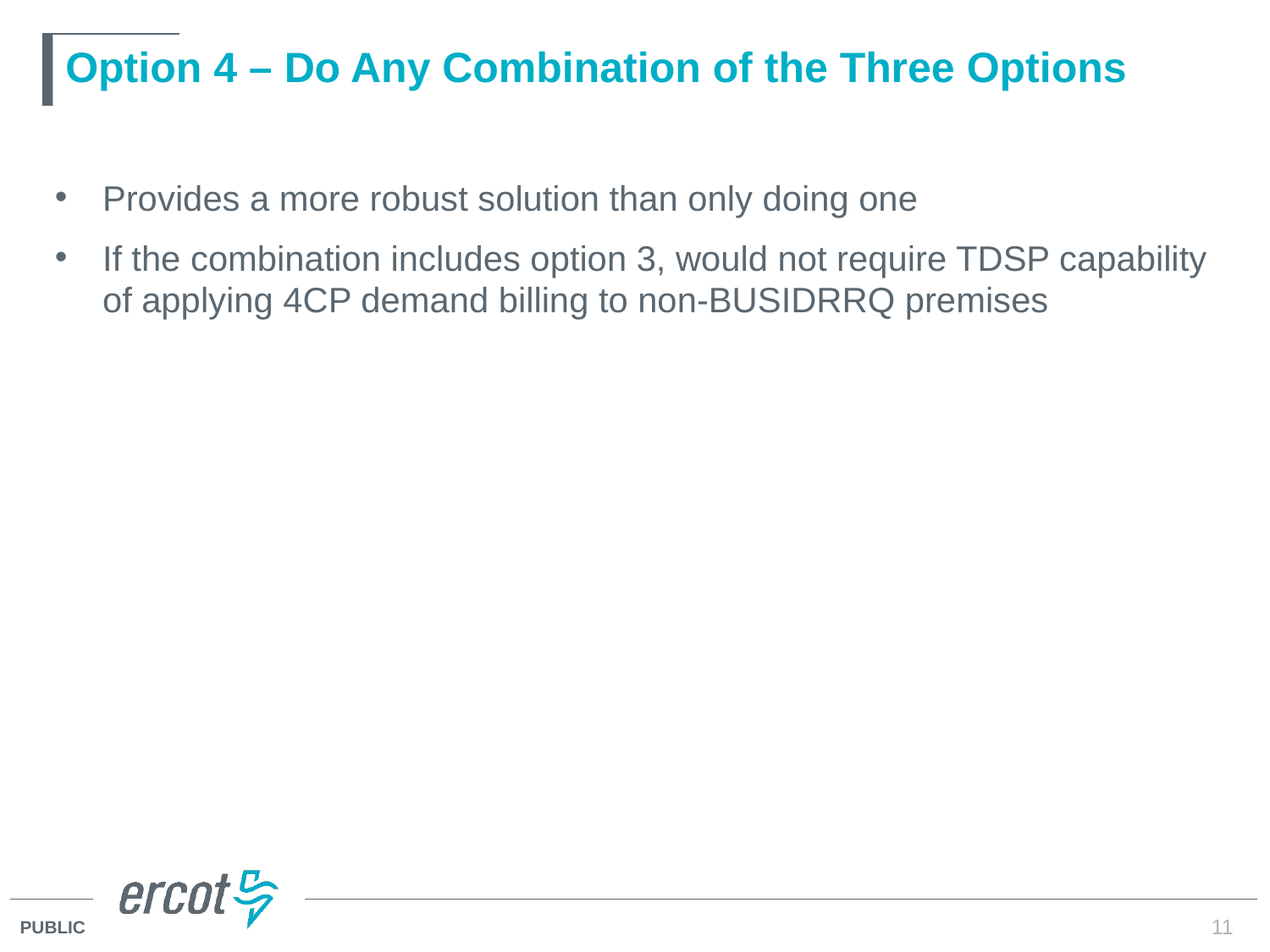

# Option 4 – Do Any Combination of the Three Options
Provides a more robust solution than only doing one
If the combination includes option 3, would not require TDSP capability of applying 4CP demand billing to non-BUSIDRRQ premises

11